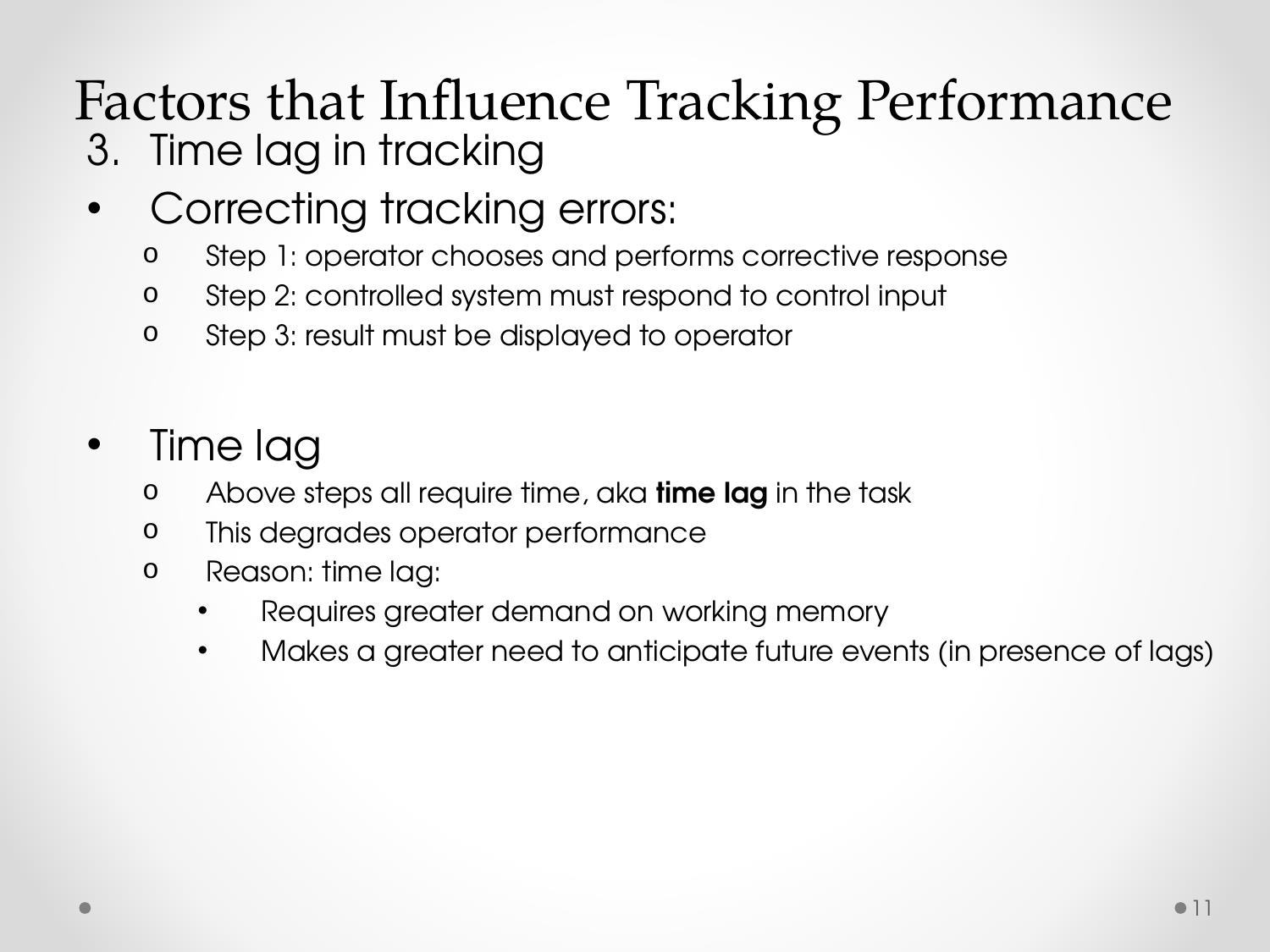

# Factors that Influence Tracking Performance

Time lag in tracking
Correcting tracking errors:
Step 1: operator chooses and performs corrective response
Step 2: controlled system must respond to control input
Step 3: result must be displayed to operator

Time lag
Above steps all require time, aka time lag in the task
This degrades operator performance
Reason: time lag:
Requires greater demand on working memory
Makes a greater need to anticipate future events (in presence of lags)
11